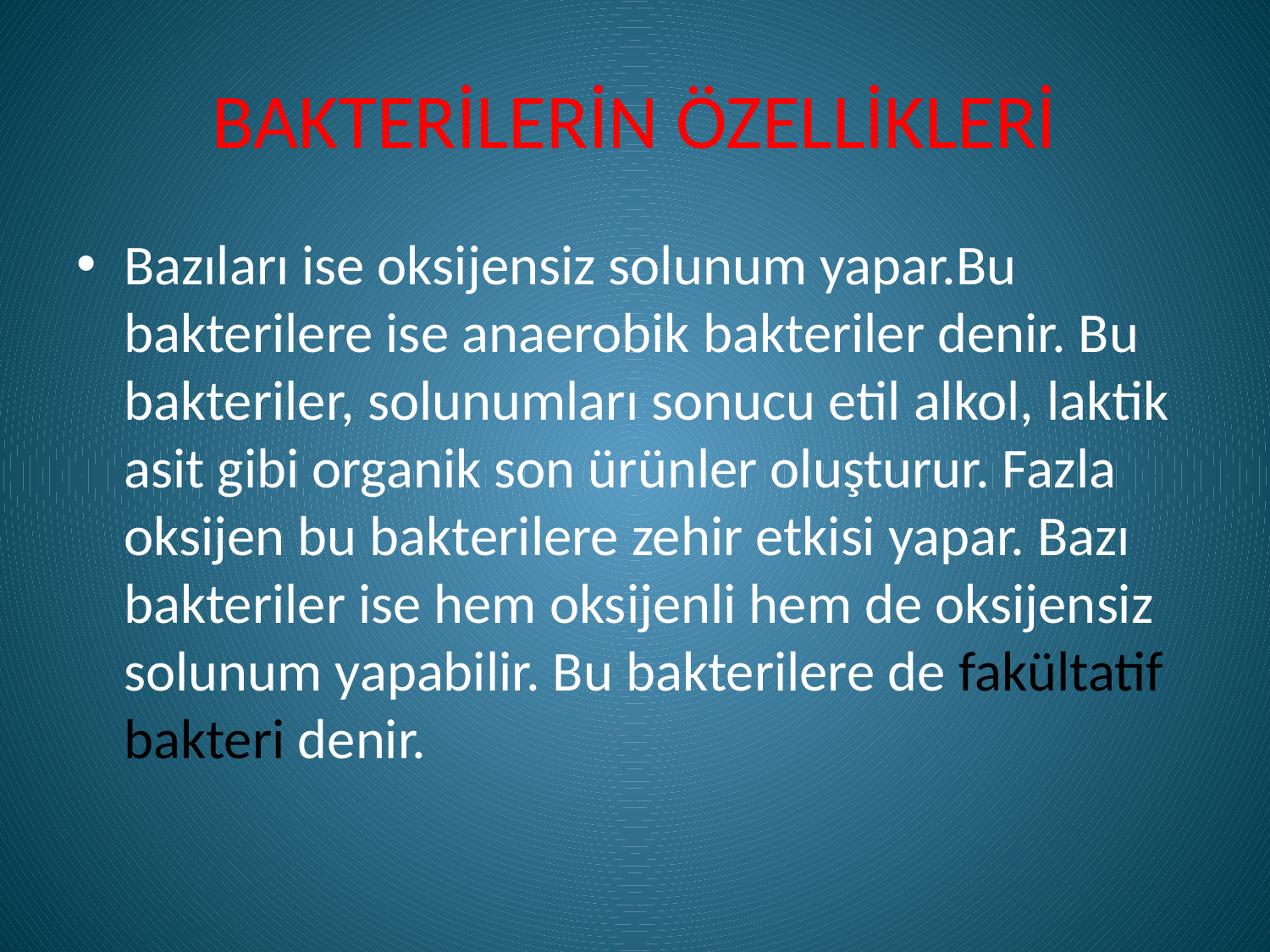

# BAKTERİLERİN ÖZELLİKLERİ
Bazıları ise oksijensiz solunum yapar.Bu bakterilere ise anaerobik bakteriler denir. Bu bakteriler, solunumları sonucu etil alkol, laktik asit gibi organik son ürünler oluşturur. Fazla oksijen bu bakterilere zehir etkisi yapar. Bazı bakteriler ise hem oksijenli hem de oksijensiz solunum yapabilir. Bu bakterilere de fakültatif bakteri denir.